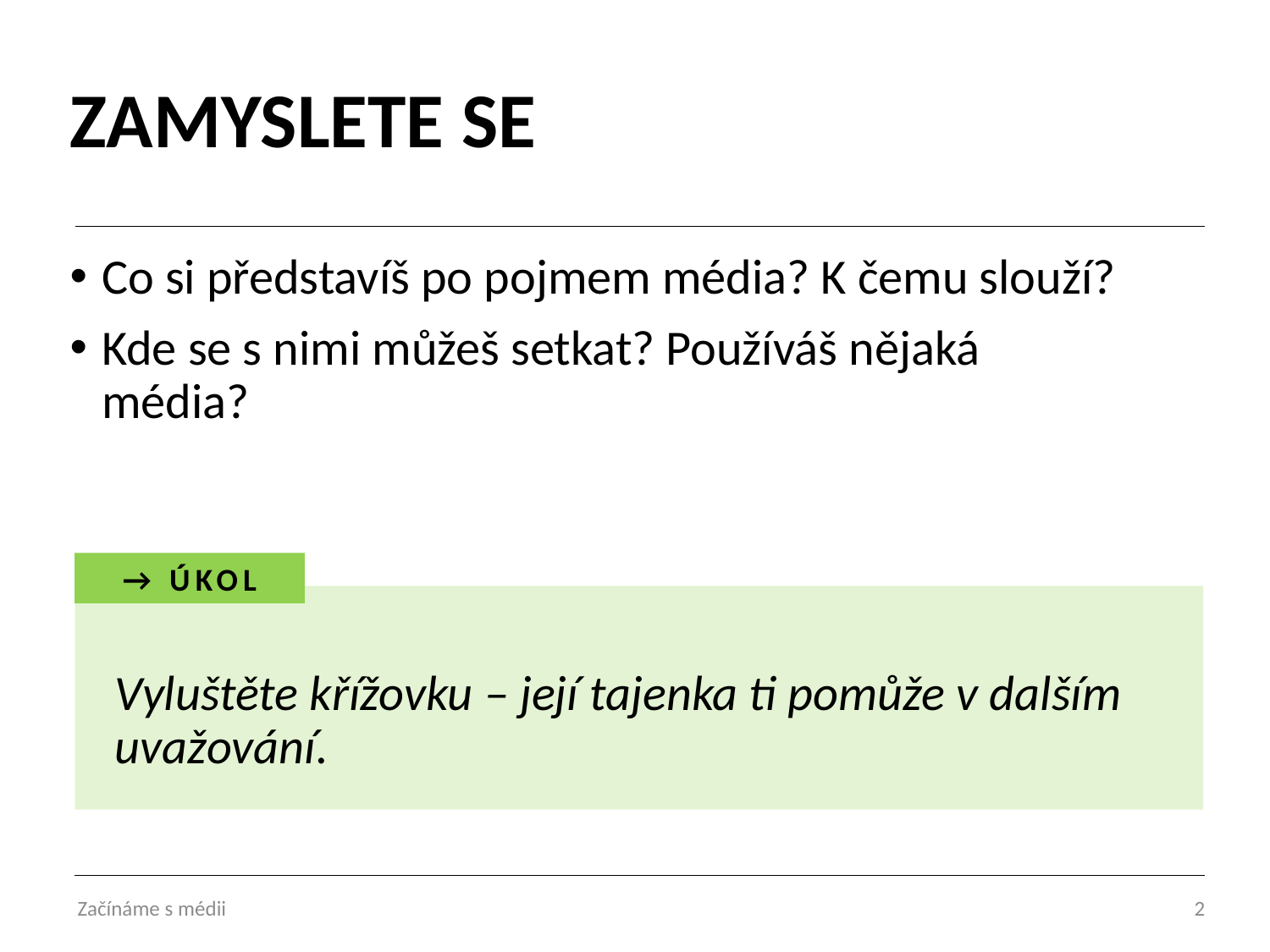

# ZAMYSLETE SE
Co si představíš po pojmem média? K čemu slouží?
Kde se s nimi můžeš setkat? Používáš nějaká média?
→ ÚKOL

Vyluštěte křížovku – její tajenka ti pomůže v dalším uvažování.
Začínáme s médii
2